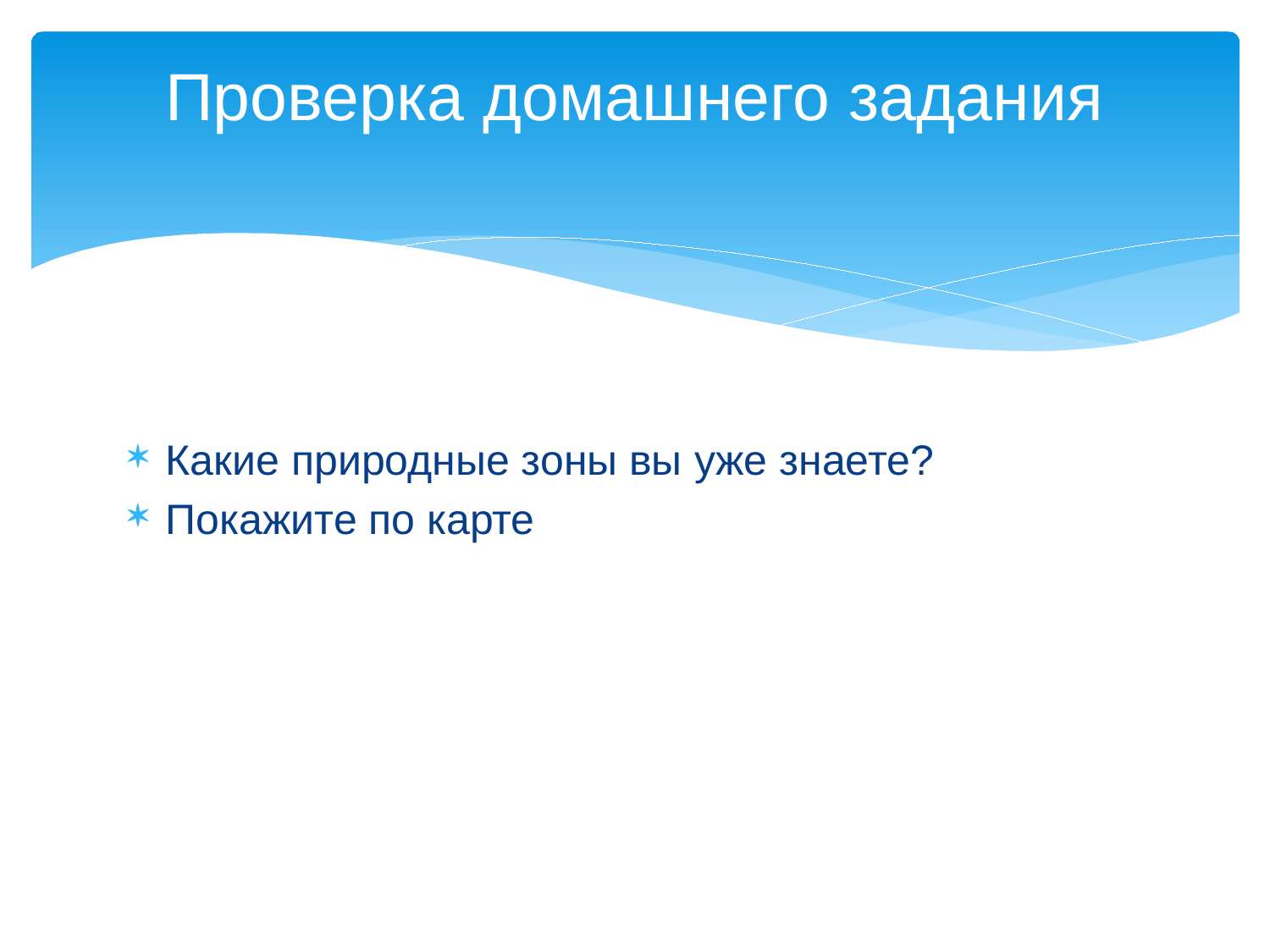

# Проверка домашнего задания
Какие природные зоны вы уже знаете?
Покажите по карте